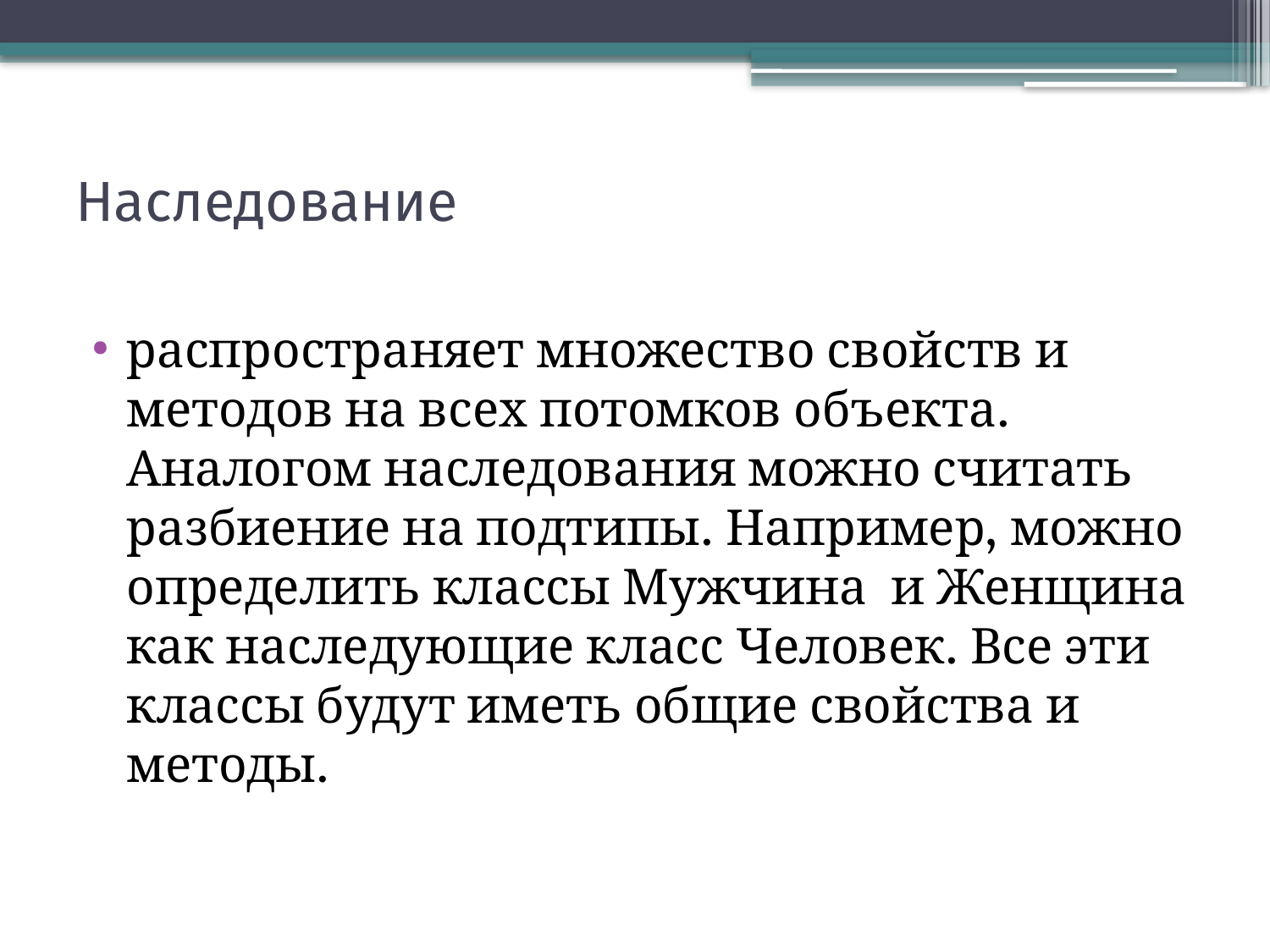

# Наследование
распространяет множество свойств и методов на всех потомков объекта.  Аналогом наследования можно считать разбиение на подтипы. Например, можно определить классы Мужчина  и Женщина как наследующие класс Человек. Все эти классы будут иметь общие свойства и методы.